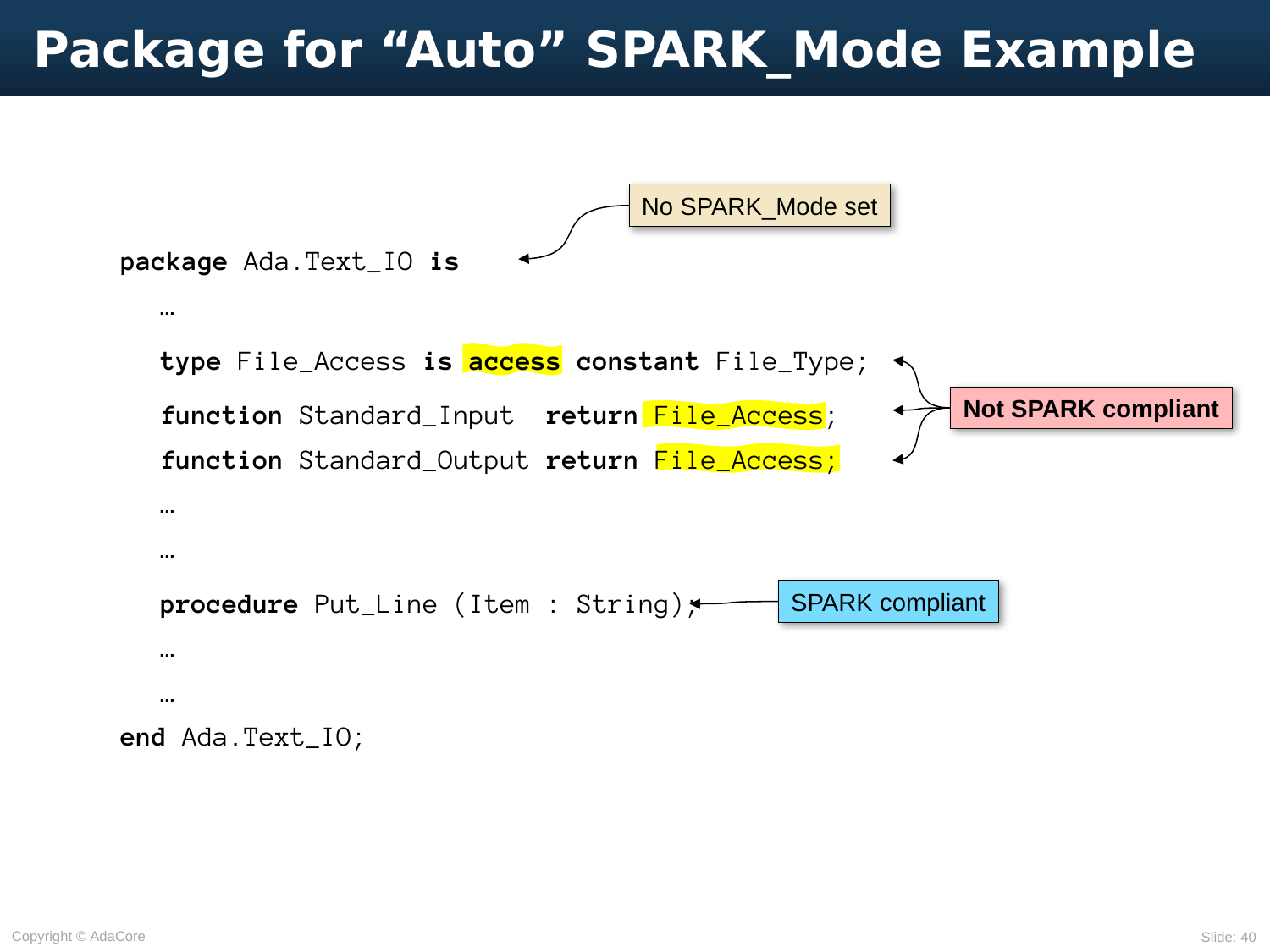

# Package for “Auto” SPARK_Mode Example
No SPARK_Mode set
package Ada.Text_IO is
	…
	type File_Access is access constant File_Type;
	function Standard_Input  return File_Access;
	function Standard_Output return File_Access;
	…
	…
	procedure Put_Line (Item : String);
	…
	…
end Ada.Text_IO;

Not SPARK compliant

SPARK compliant